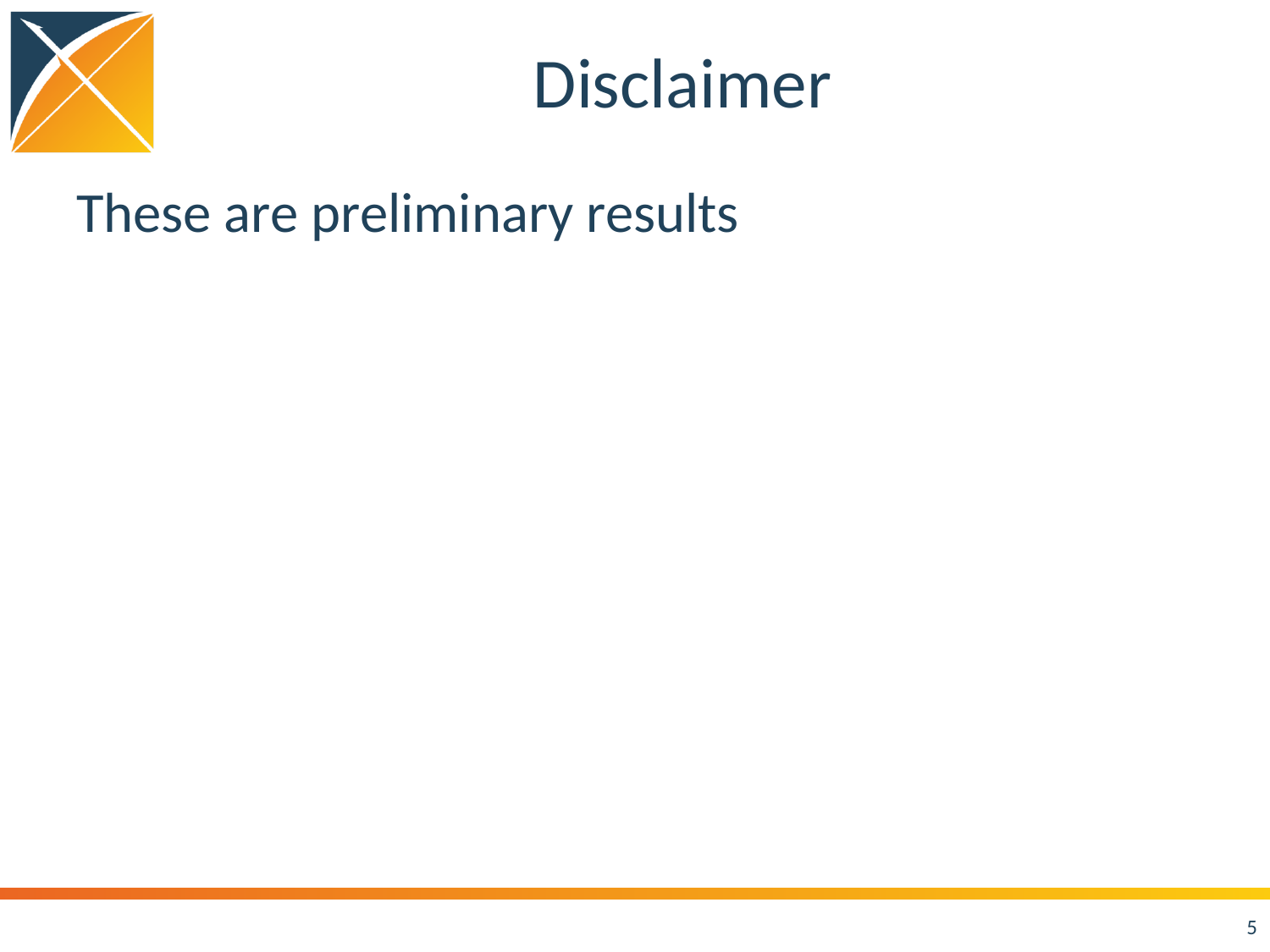

# Disclaimer
These are preliminary results

5